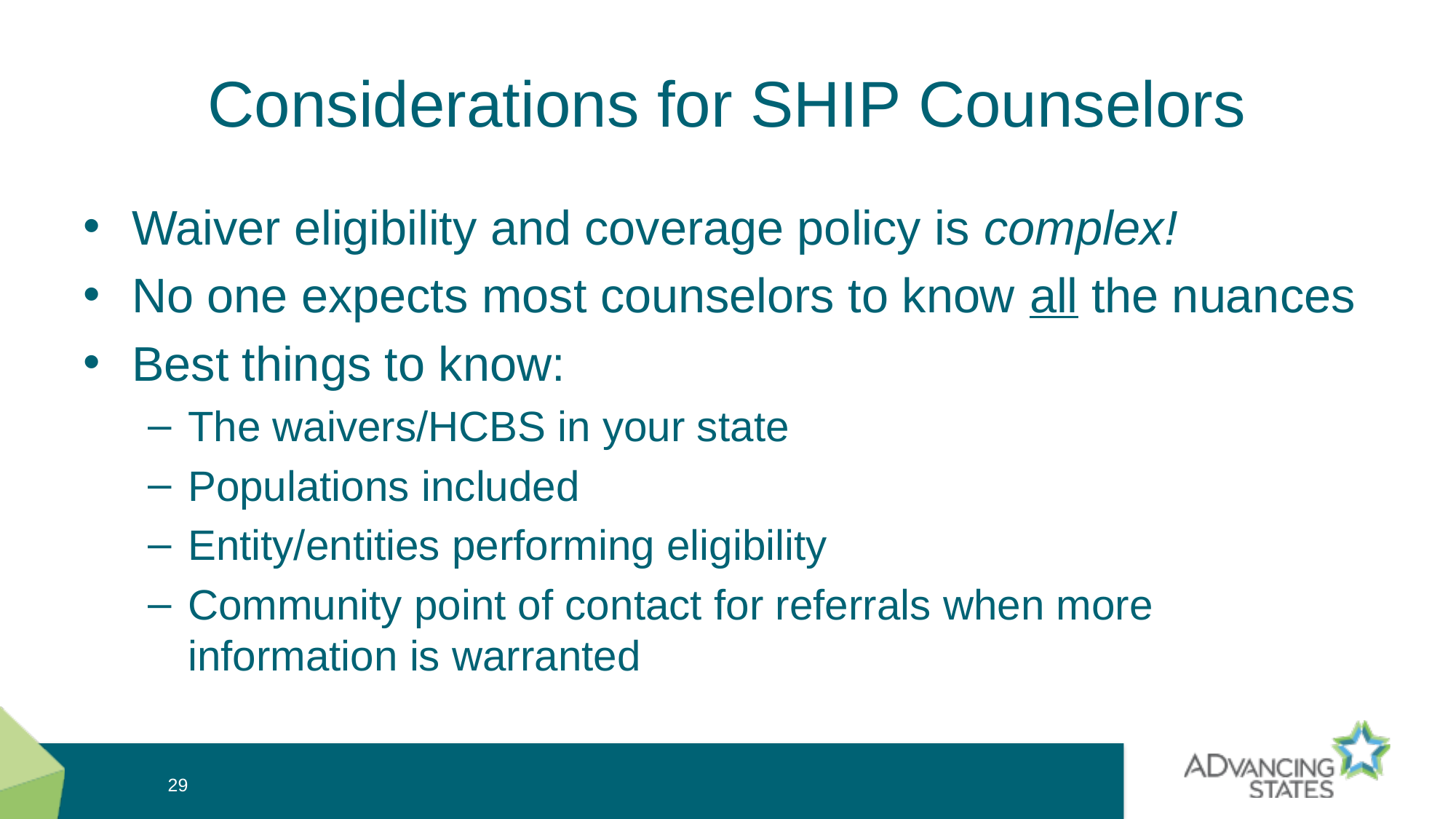

# Considerations for SHIP Counselors
Waiver eligibility and coverage policy is complex!
No one expects most counselors to know all the nuances
Best things to know:
The waivers/HCBS in your state
Populations included
Entity/entities performing eligibility
Community point of contact for referrals when more information is warranted
29